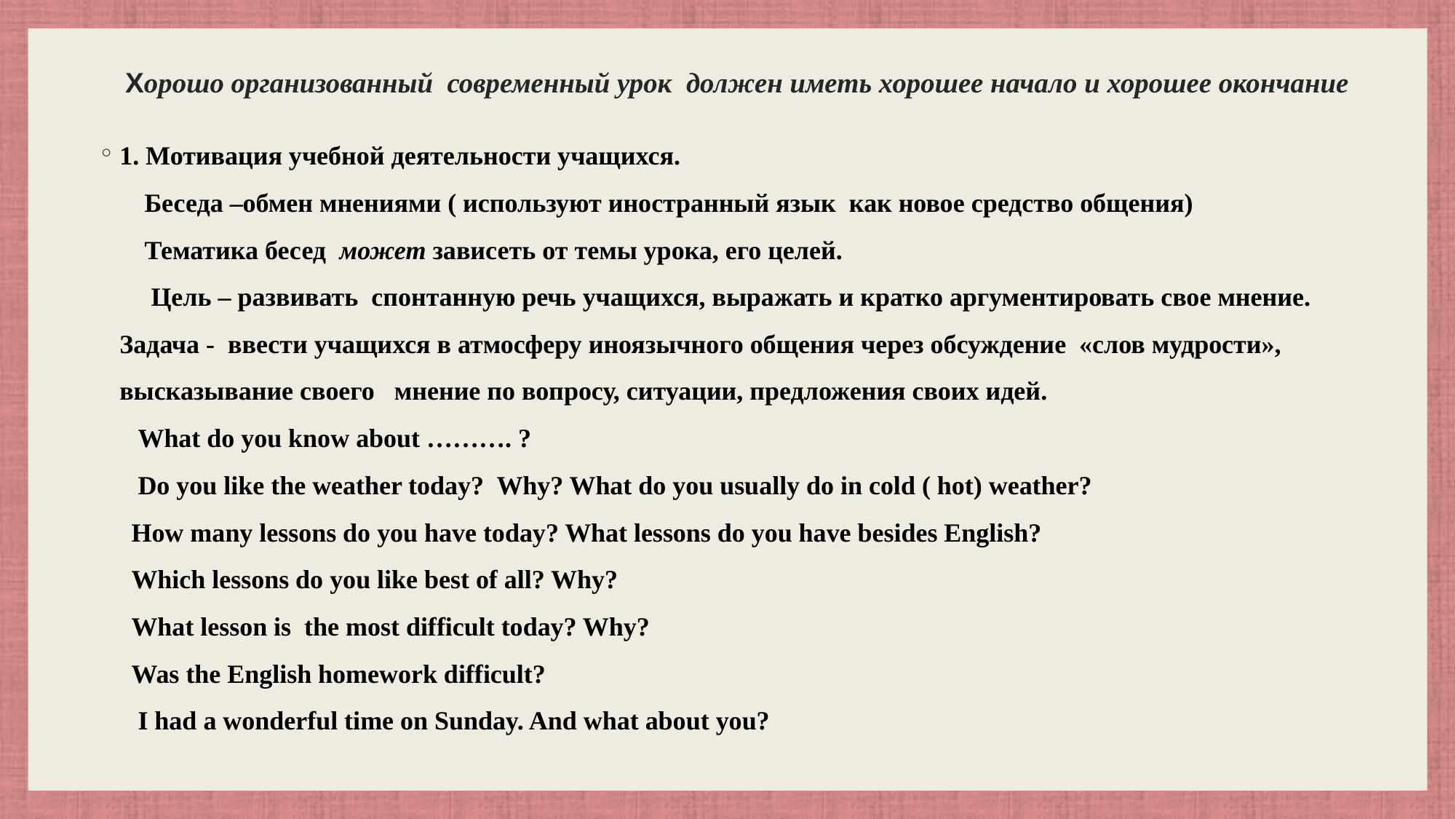

# Хорошо организованный  современный урок  должен иметь хорошее начало и хорошее окончание
1. Мотивация учебной деятельности учащихся.
       Беседа –обмен мнениями ( используют иностранный язык  как новое средство общения)
       Тематика бесед  может зависеть от темы урока, его целей.
        Цель – развивать  спонтанную речь учащихся, выражать и кратко аргументировать свое мнение.  Задача -  ввести учащихся в атмосферу иноязычного общения через обсуждение  «слов мудрости», высказывание своего   мнение по вопросу, ситуации, предложения своих идей.
      What do you know about ………. ?
      Do you like the weather today?  Why? What do you usually do in cold ( hot) weather?
     How many lessons do you have today? What lessons do you have besides English?
     Which lessons do you like best of all? Why?
     What lesson is  the most difficult today? Why?
     Was the English homework difficult?
      I had a wonderful time on Sunday. And what about you?